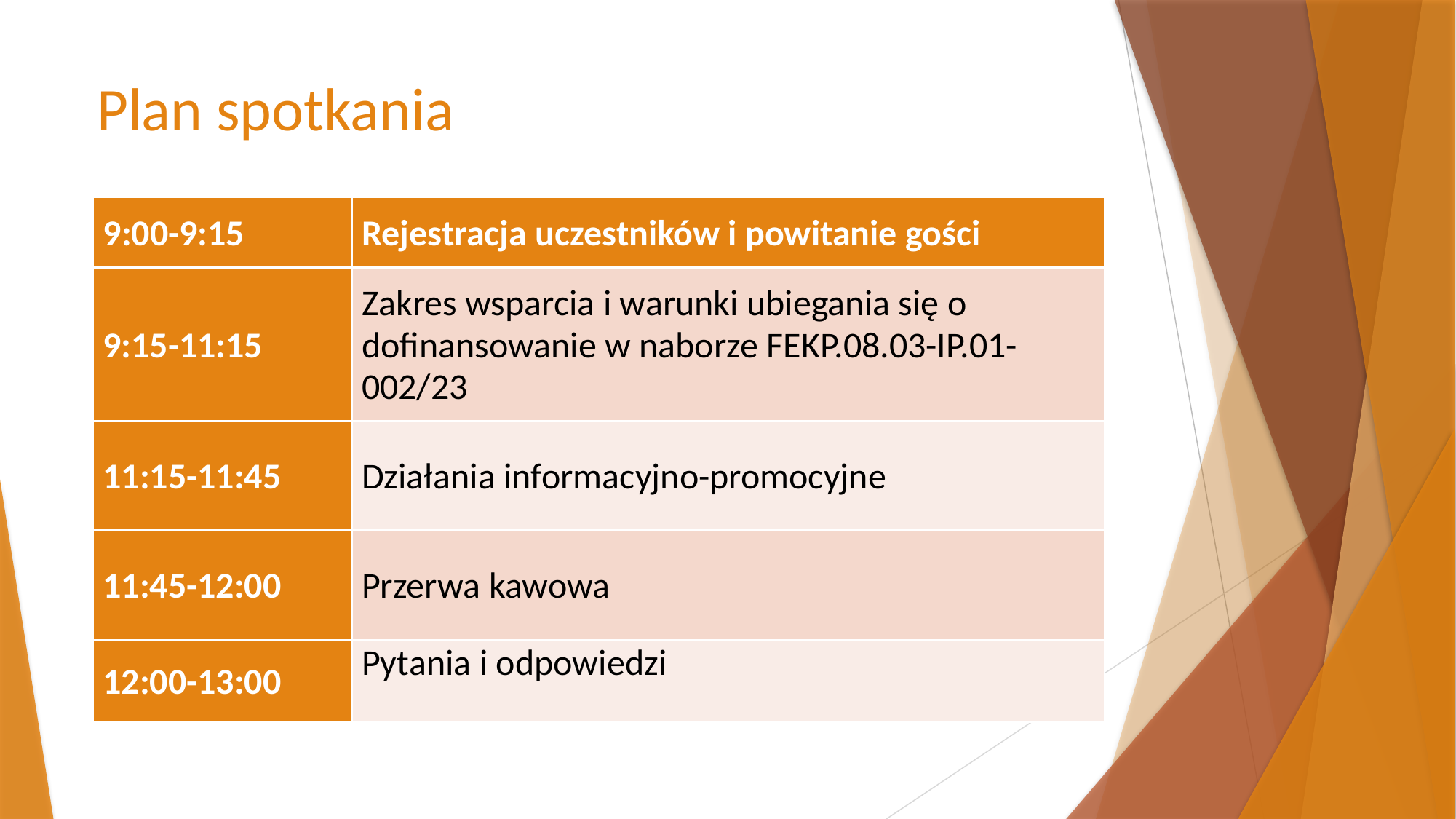

# Plan spotkania

| 9:00-9:15 | Rejestracja uczestników i powitanie gości |
| --- | --- |
| 9:15-11:15 | Zakres wsparcia i warunki ubiegania się o dofinansowanie w naborze FEKP.08.03-IP.01-002/23 |
| 11:15-11:45 | Działania informacyjno-promocyjne |
| 11:45-12:00 | Przerwa kawowa |
| 12:00-13:00 | Pytania i odpowiedzi |